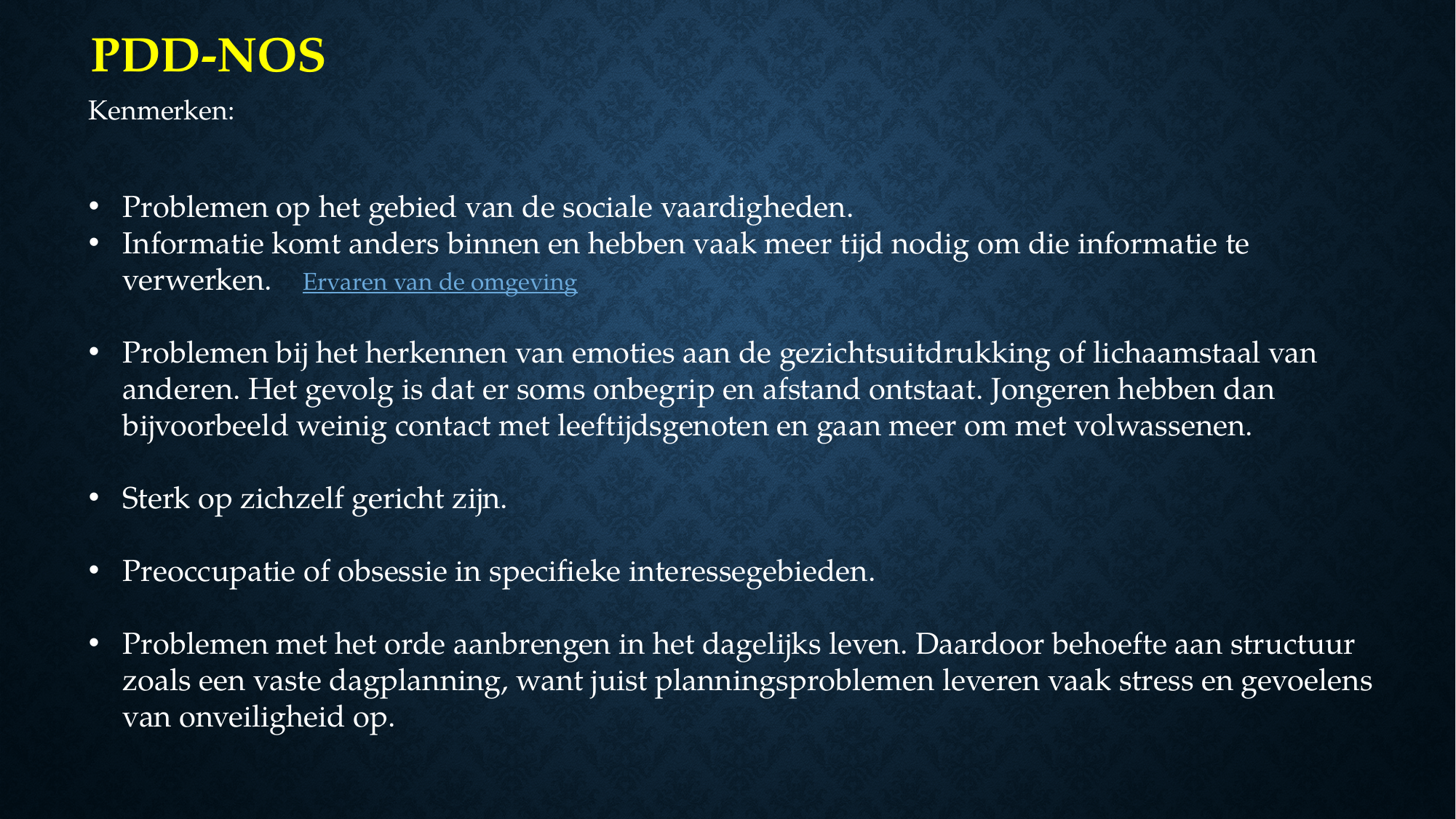

PDD-NOS
Kenmerken:
Problemen op het gebied van de sociale vaardigheden.
Informatie komt anders binnen en hebben vaak meer tijd nodig om die informatie te verwerken.    Ervaren van de omgeving

Problemen bij het herkennen van emoties aan de gezichtsuitdrukking of lichaamstaal van anderen. Het gevolg is dat er soms onbegrip en afstand ontstaat. Jongeren hebben dan bijvoorbeeld weinig contact met leeftijdsgenoten en gaan meer om met volwassenen.

Sterk op zichzelf gericht zijn.

Preoccupatie of obsessie in specifieke interessegebieden.

Problemen met het orde aanbrengen in het dagelijks leven. Daardoor behoefte aan structuur zoals een vaste dagplanning, want juist planningsproblemen leveren vaak stress en gevoelens van onveiligheid op.